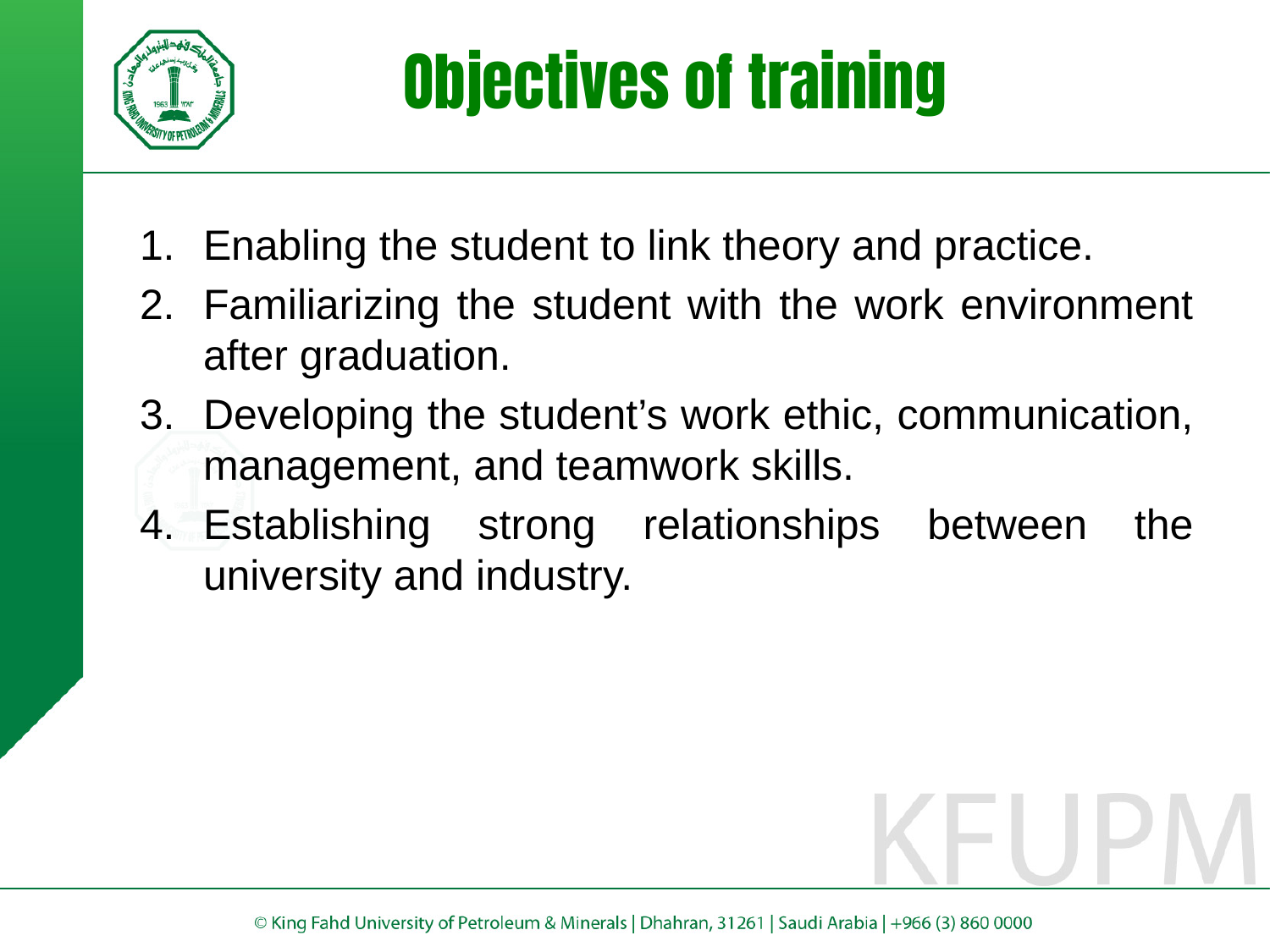

# Objectives of training
Enabling the student to link theory and practice.
Familiarizing the student with the work environment after graduation.
Developing the student’s work ethic, communication, management, and teamwork skills.
Establishing strong relationships between the university and industry.